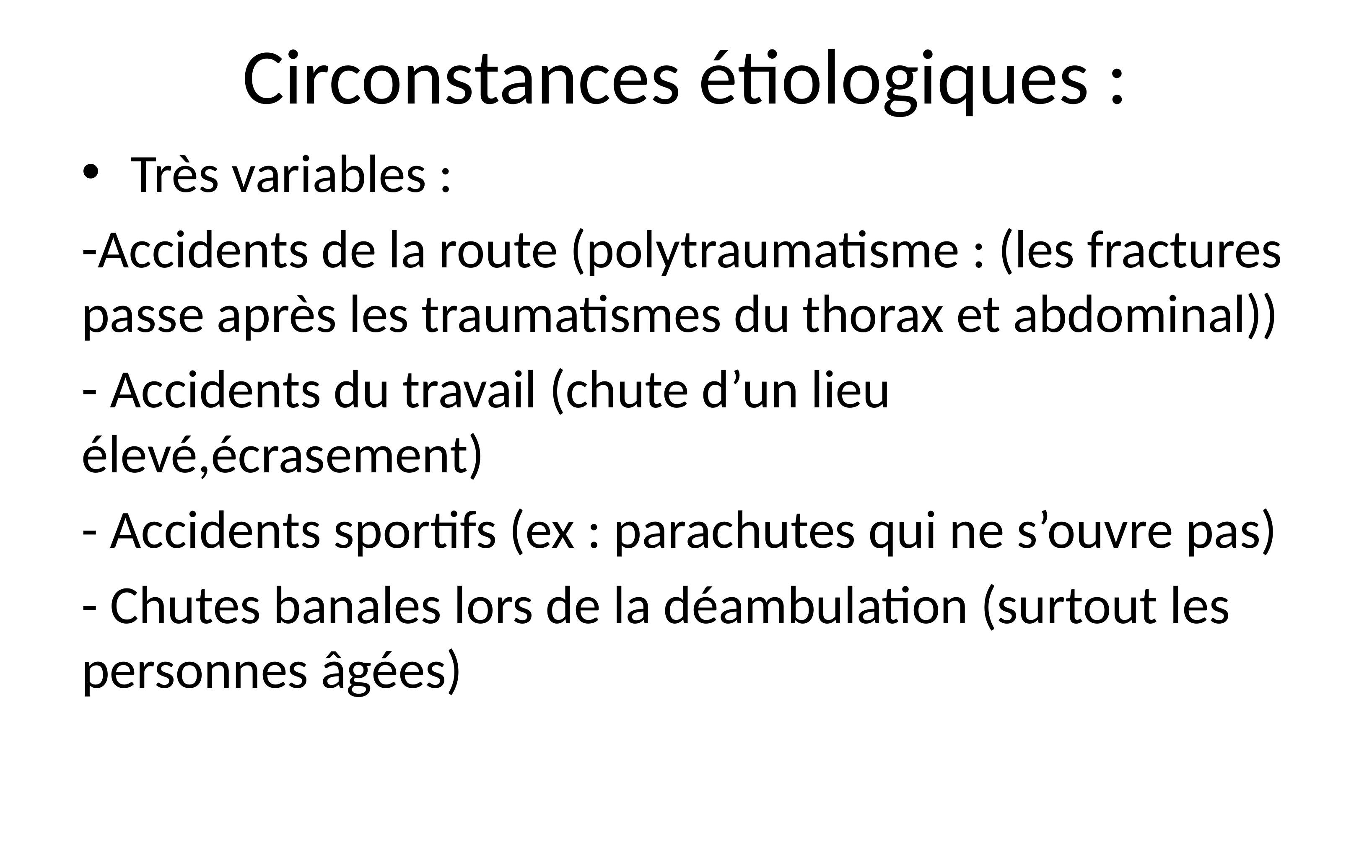

# Circonstances étiologiques :
Très variables :
-Accidents de la route (polytraumatisme : (les fractures passe après les traumatismes du thorax et abdominal))
- Accidents du travail (chute d’un lieu élevé,écrasement)
- Accidents sportifs (ex : parachutes qui ne s’ouvre pas)
- Chutes banales lors de la déambulation (surtout les personnes âgées)